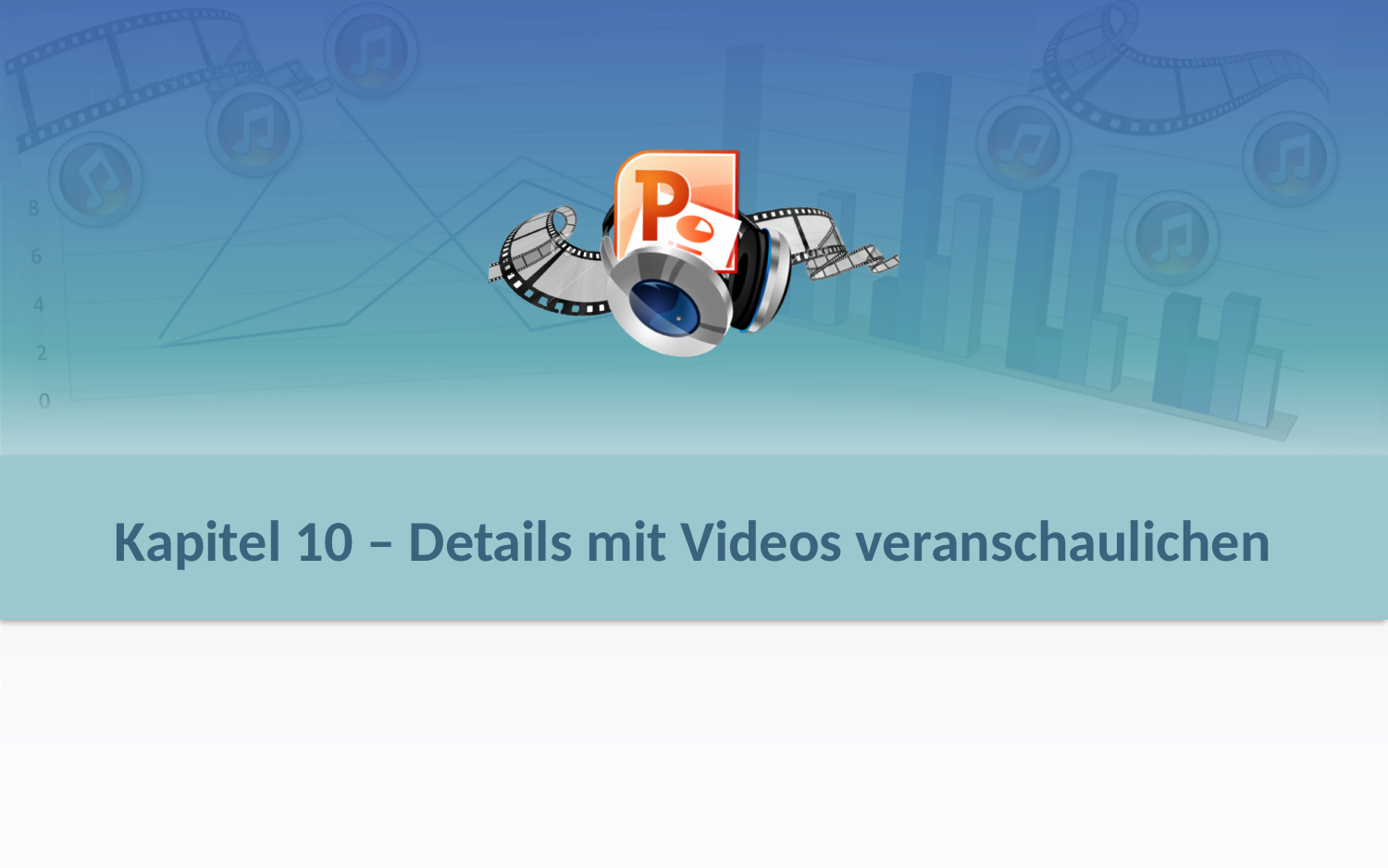

# Kapitel 10 – Details mit Videos veranschaulichen